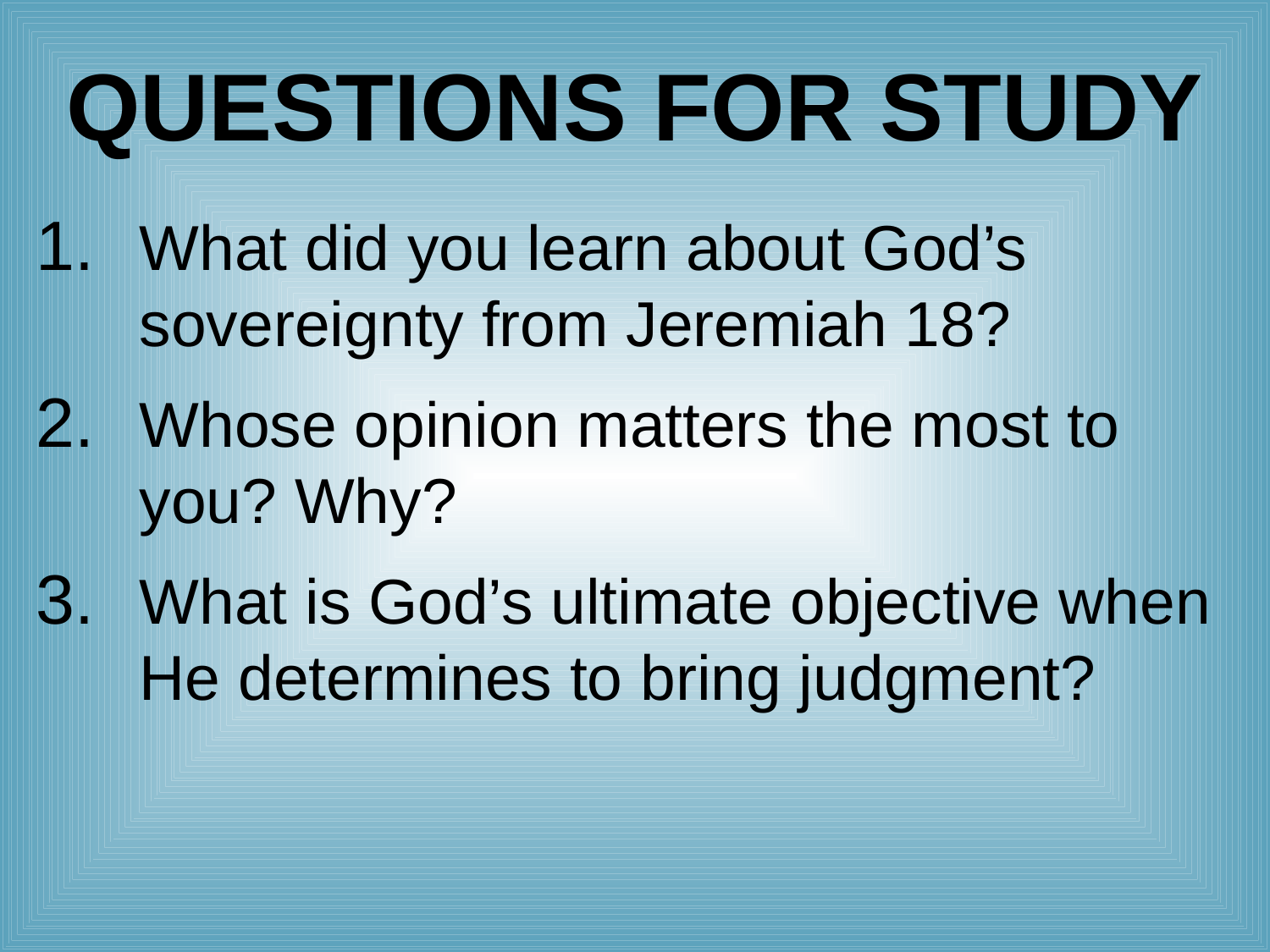

# Questions for Study
What did you learn about God’s sovereignty from Jeremiah 18?
Whose opinion matters the most to you? Why?
What is God’s ultimate objective when He determines to bring judgment?